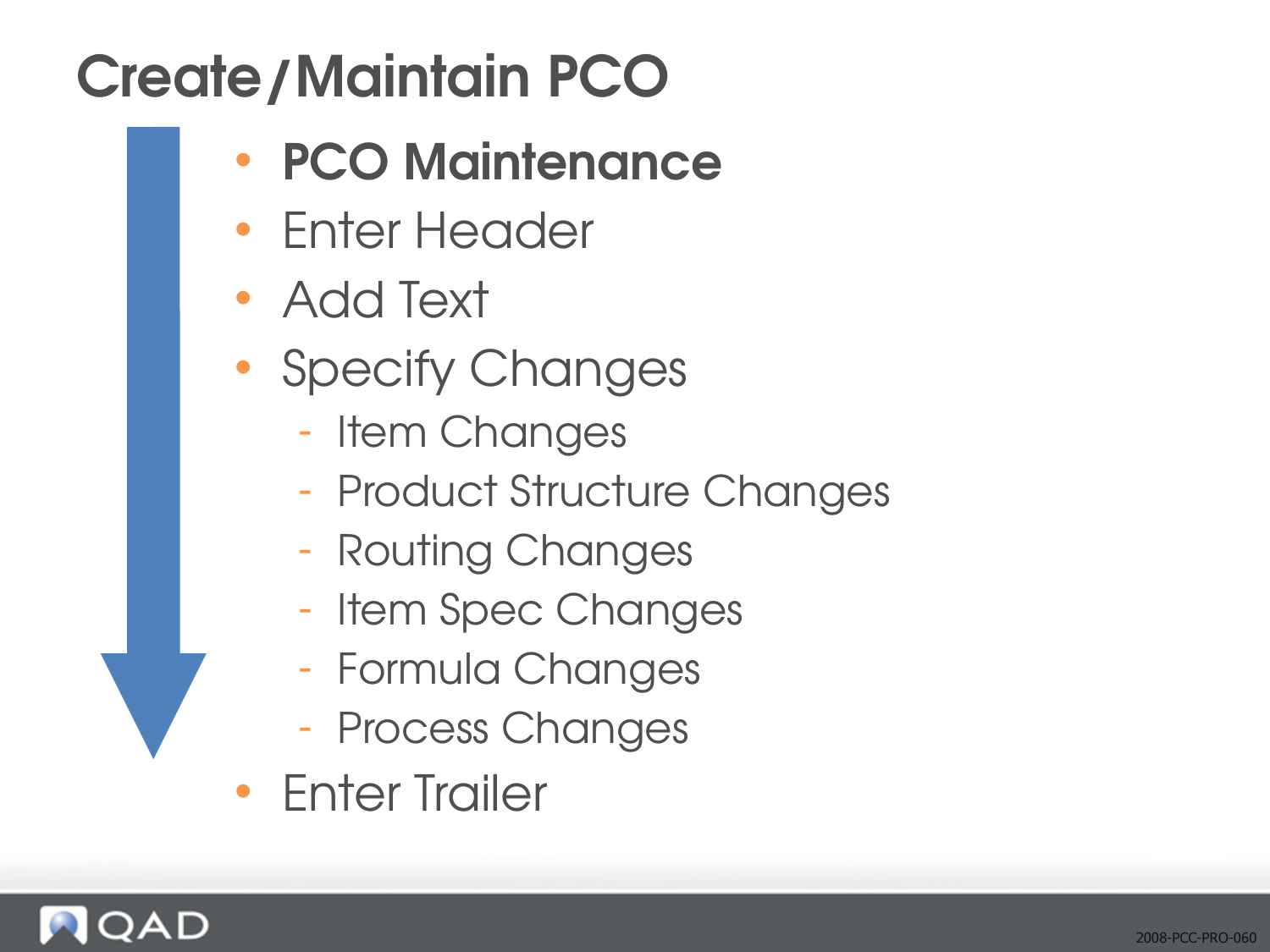

# Create/Maintain PCO
PCO Maintenance
Enter Header
Add Text
Specify Changes
Item Changes
Product Structure Changes
Routing Changes
Item Spec Changes
Formula Changes
Process Changes
Enter Trailer

2008-PCC-PRO-060